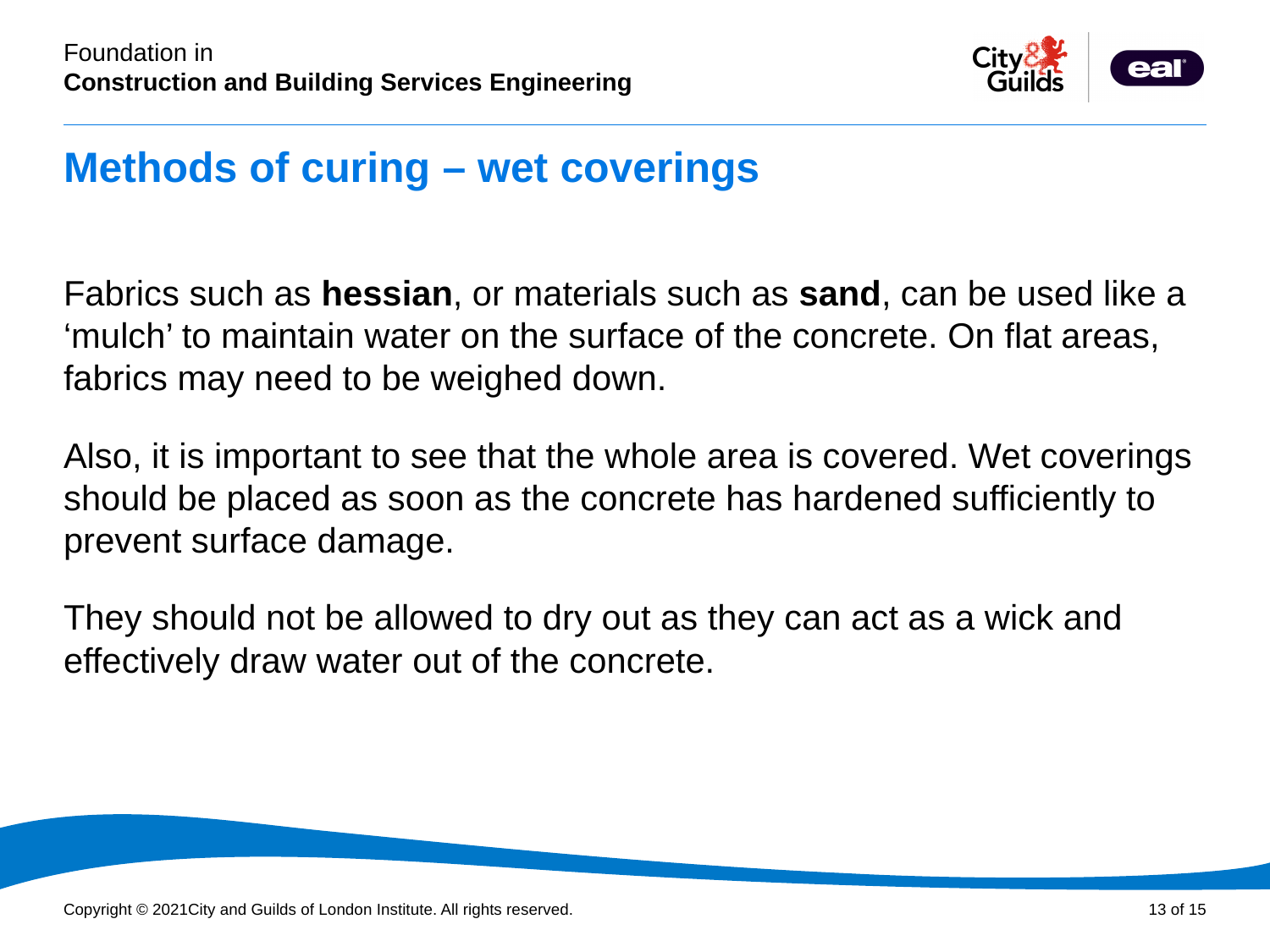

# Methods of curing – wet coverings

Fabrics such as hessian, or materials such as sand, can be used like a ‘mulch’ to maintain water on the surface of the concrete. On flat areas, fabrics may need to be weighed down.
Also, it is important to see that the whole area is covered. Wet coverings should be placed as soon as the concrete has hardened sufficiently to prevent surface damage.
They should not be allowed to dry out as they can act as a wick and effectively draw water out of the concrete.